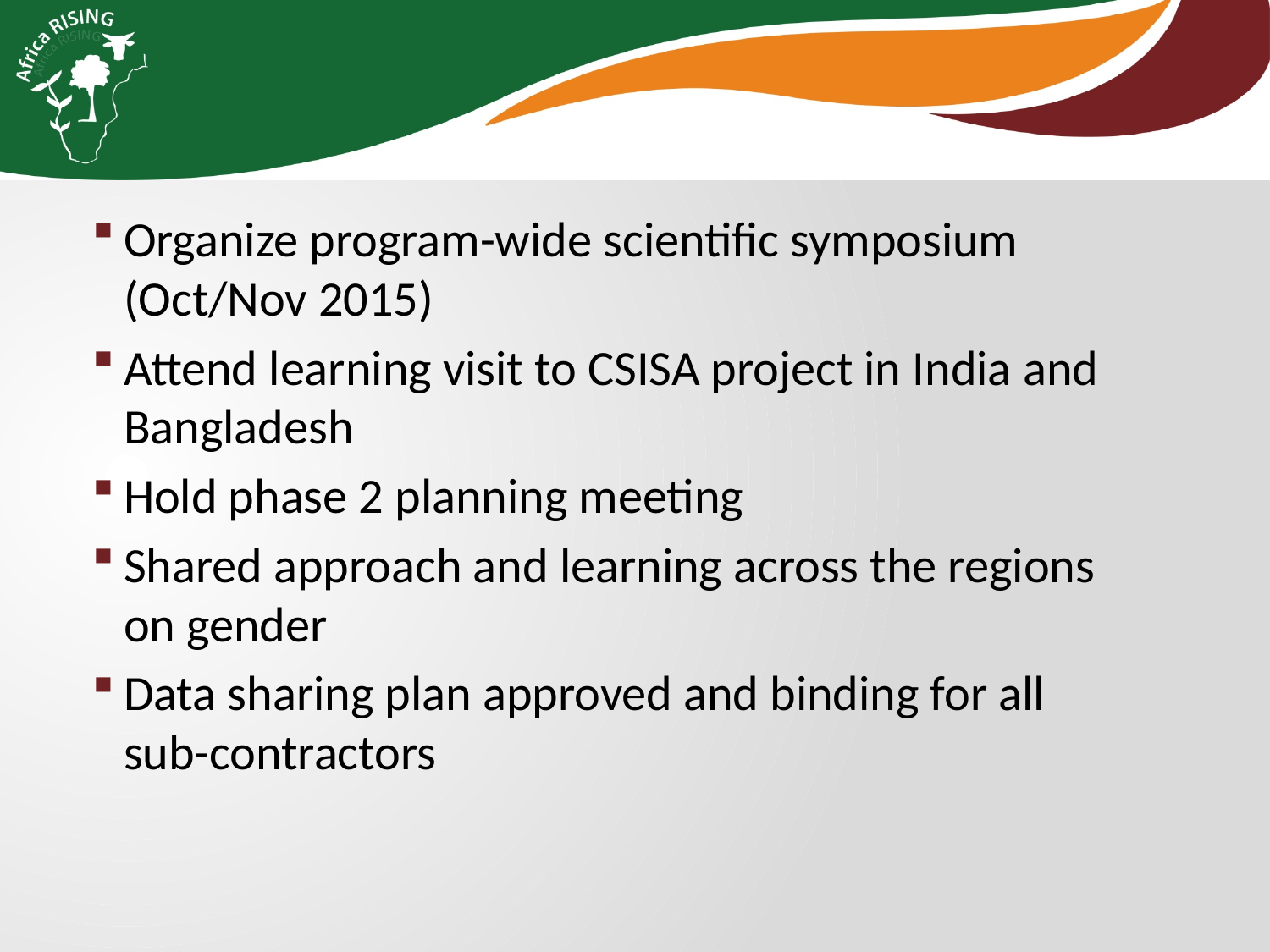

Organize program-wide scientific symposium (Oct/Nov 2015)
Attend learning visit to CSISA project in India and Bangladesh
Hold phase 2 planning meeting
Shared approach and learning across the regions on gender
Data sharing plan approved and binding for all sub-contractors